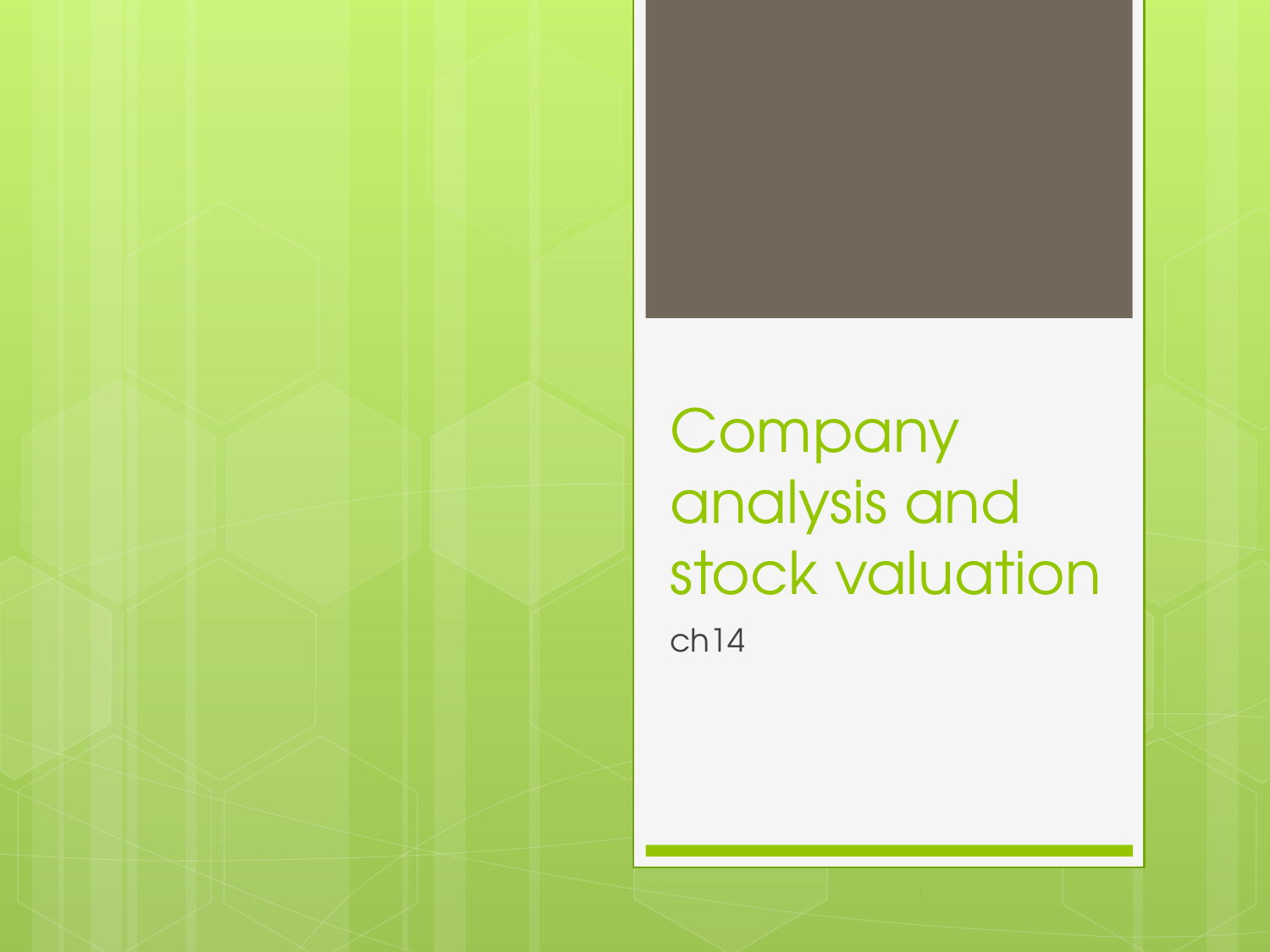

# Company analysis and stock valuation
ch14